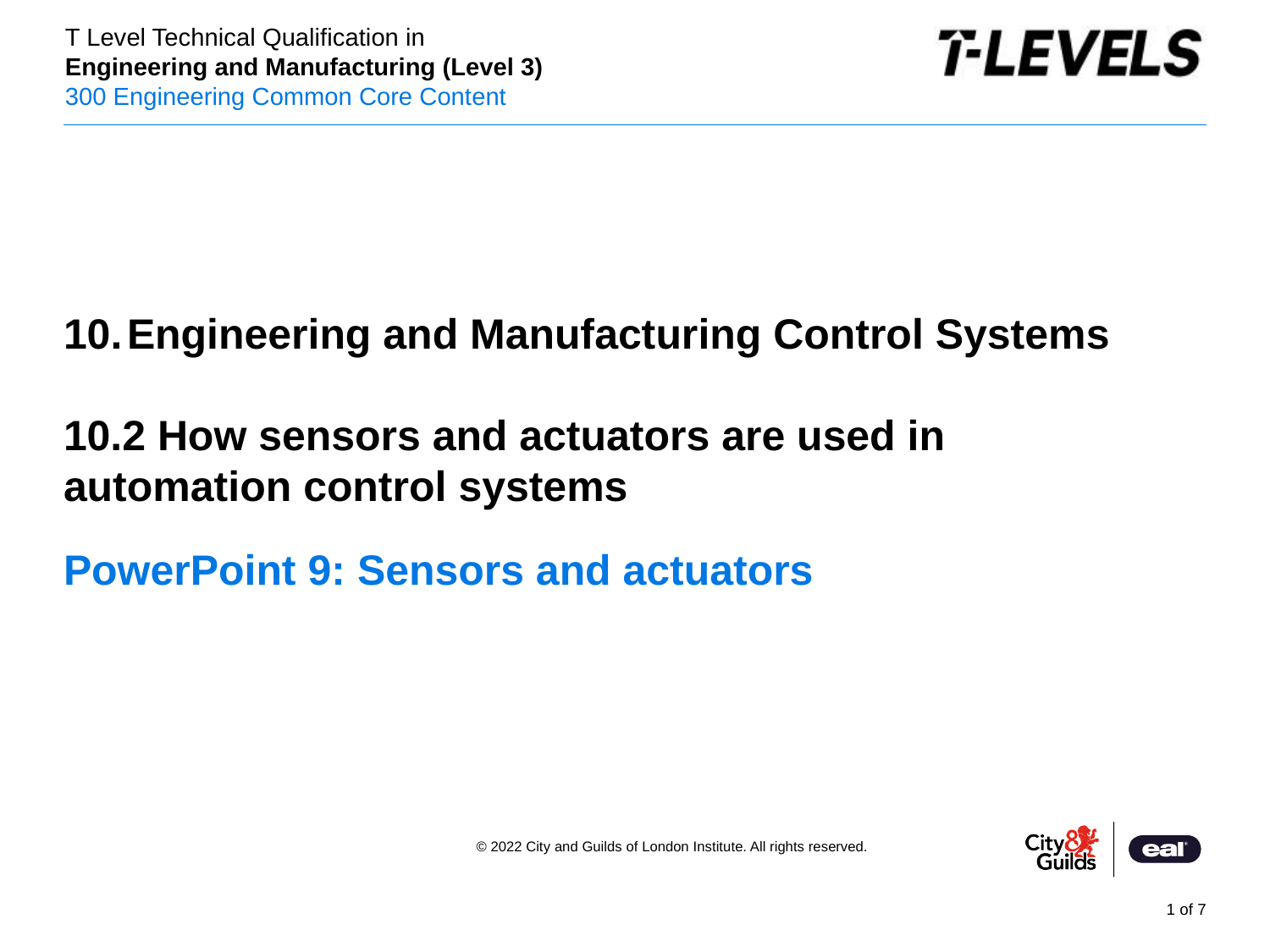

PowerPoint presentation
Engineering and Manufacturing Control Systems

10.2 How sensors and actuators are used in automation control systems

# PowerPoint 9: Sensors and actuators